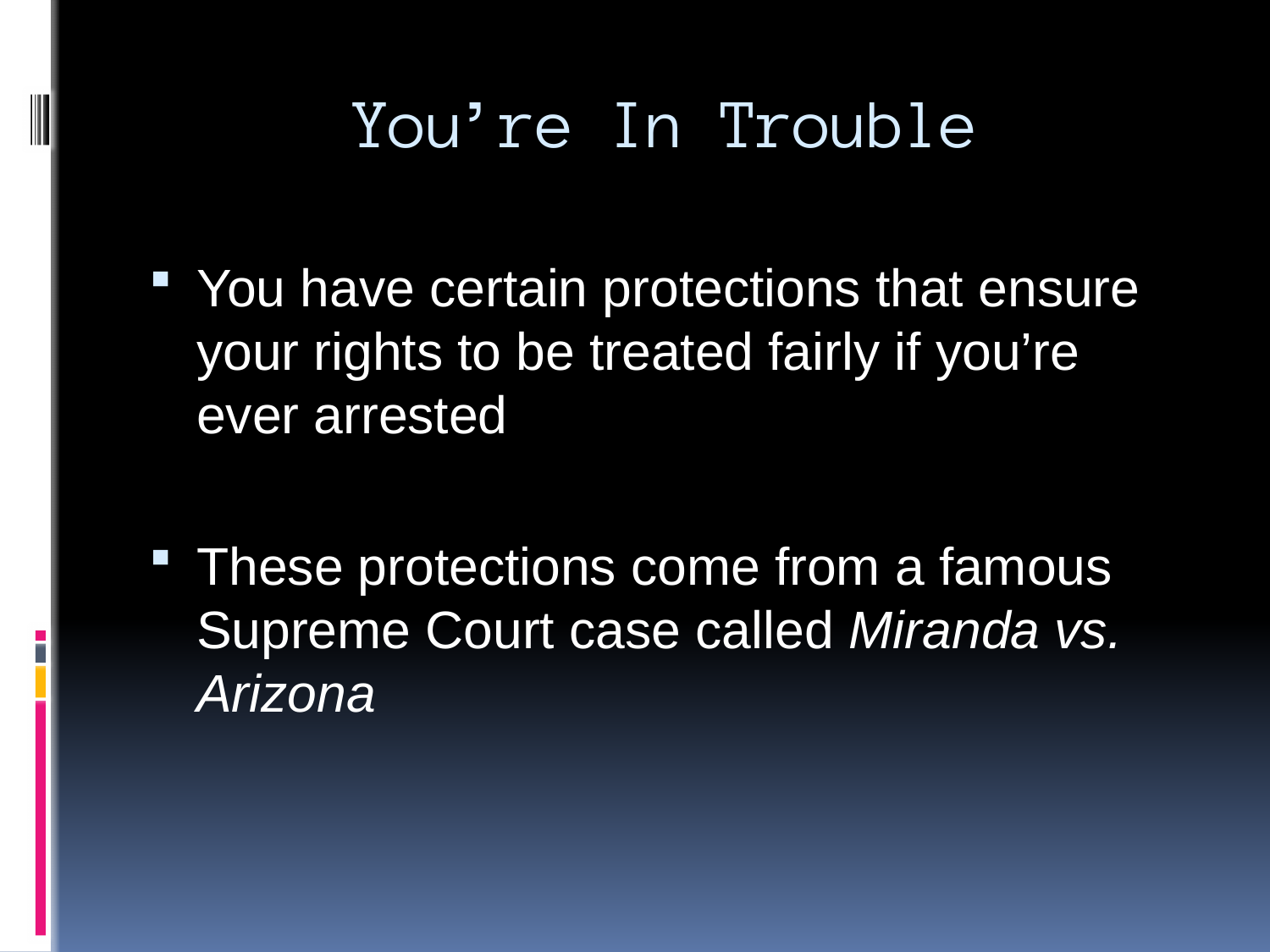

# You’re In Trouble
You have certain protections that ensure your rights to be treated fairly if you’re ever arrested

These protections come from a famous Supreme Court case called Miranda vs. Arizona